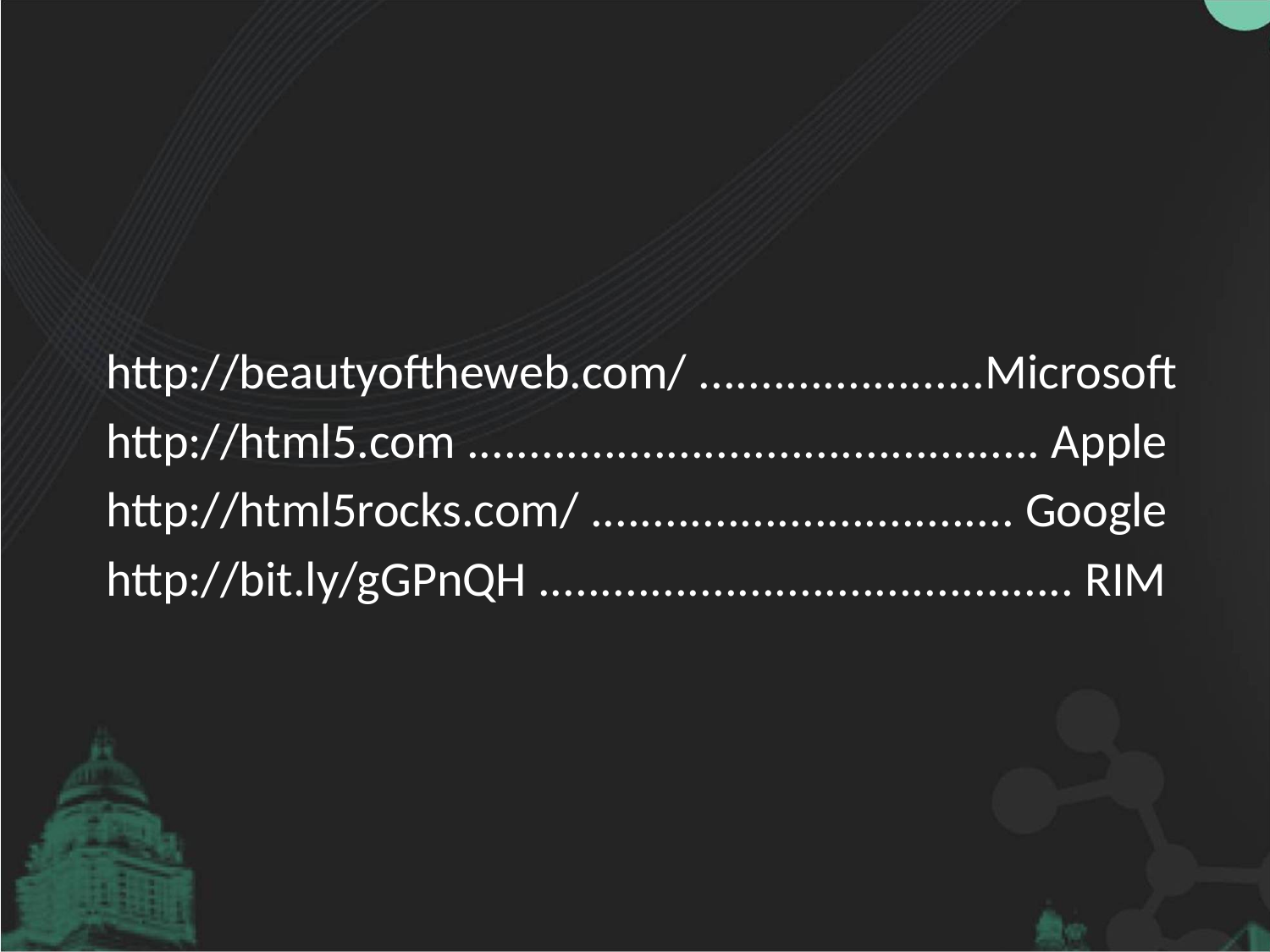

#
http://beautyoftheweb.com/ .......................Microsoft
http://html5.com .............................................. Apple
http://html5rocks.com/ .................................. Google
http://bit.ly/gGPnQH ........................................... RIM